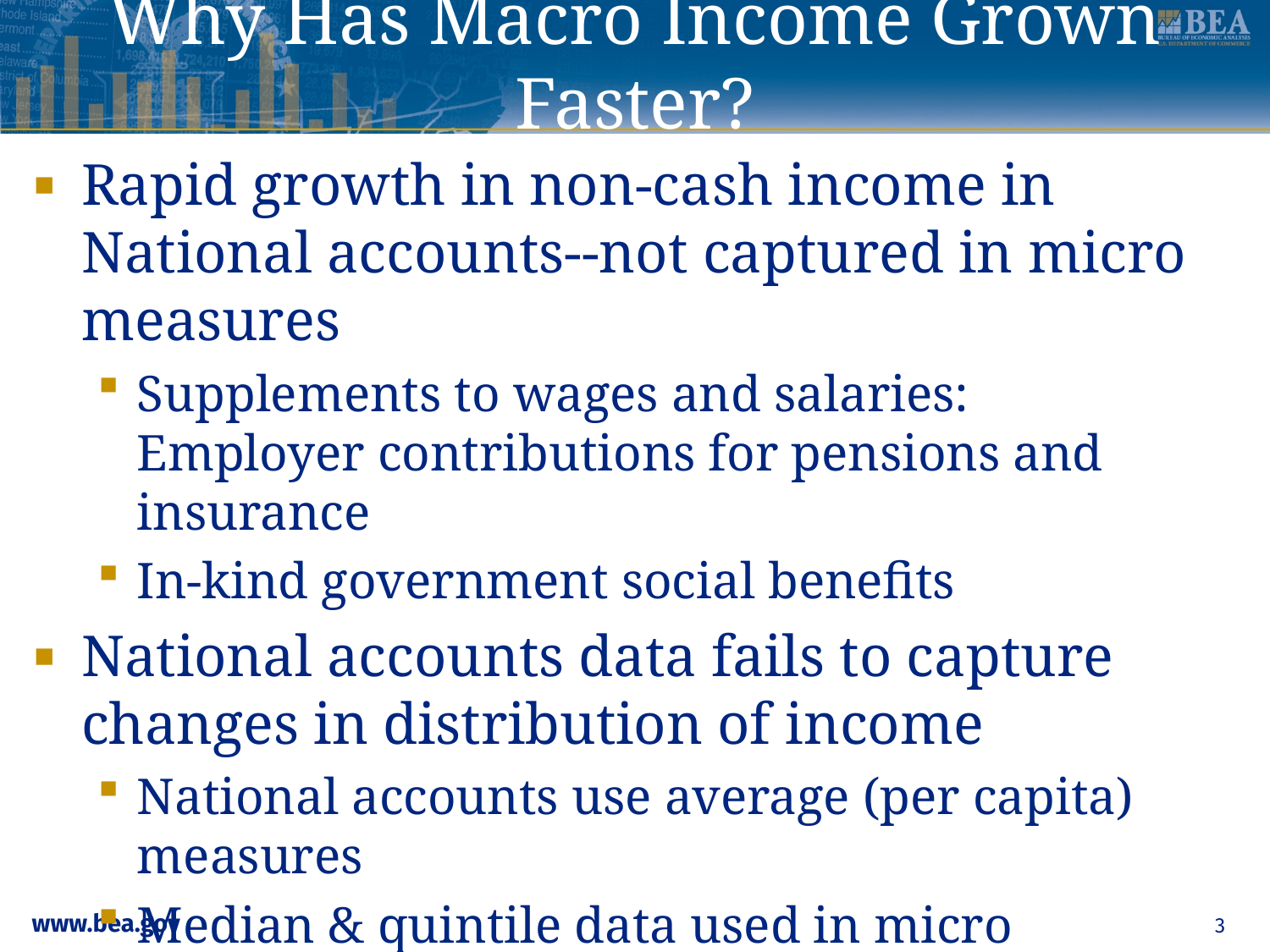

# Why Has Macro Income Grown Faster?
Rapid growth in non-cash income in National accounts--not captured in micro measures
Supplements to wages and salaries:  Employer contributions for pensions and insurance
In-kind government social benefits
National accounts data fails to capture changes in distribution of income
National accounts use average (per capita) measures
Median & quintile data used in micro measures

3